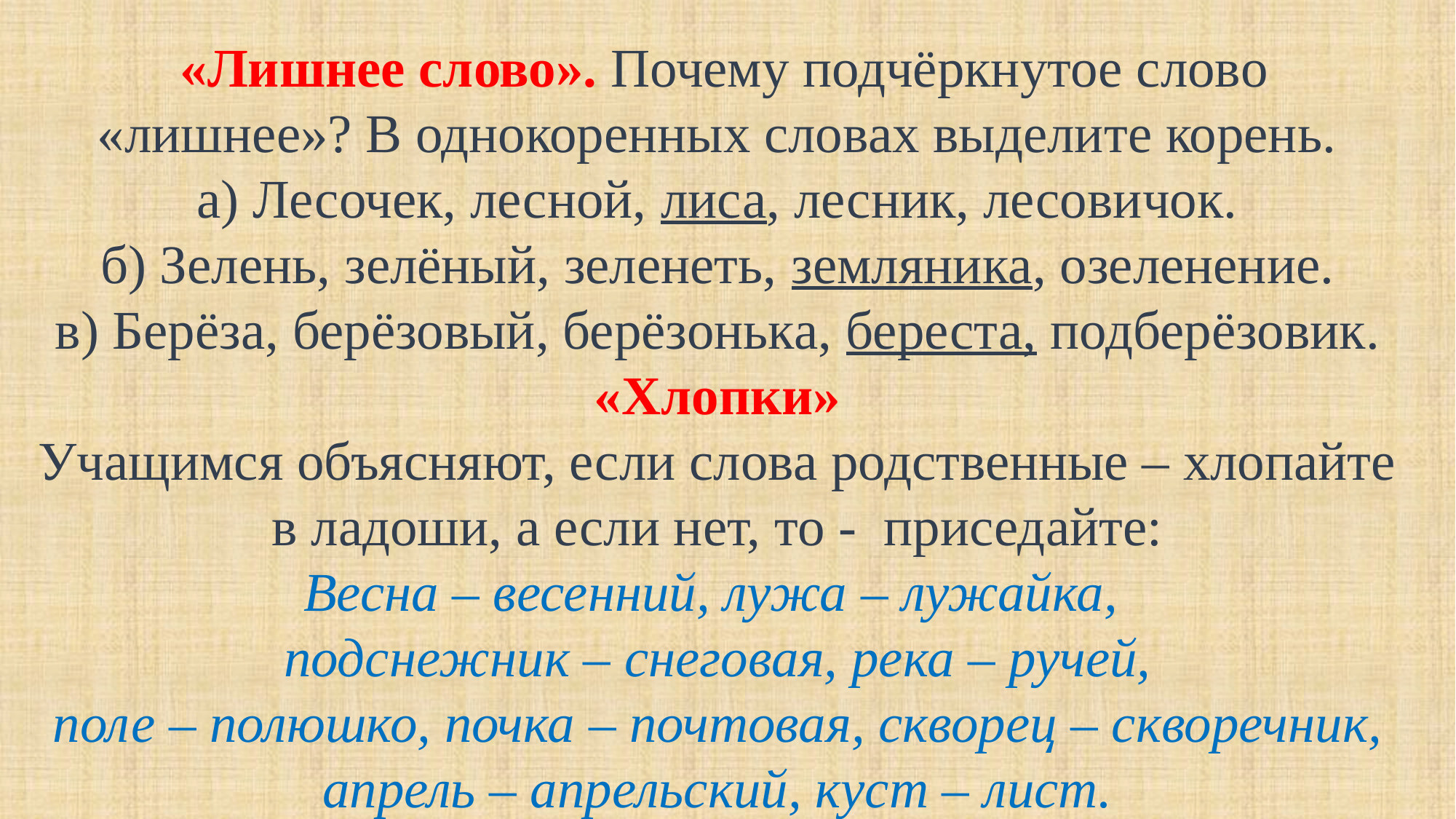

«Лишнее слово». Почему подчёркнутое слово «лишнее»? В однокоренных словах выделите корень.
а) Лесочек, лесной, лиса, лесник, лесовичок.
б) Зелень, зелёный, зеленеть, земляника, озеленение.
в) Берёза, берёзовый, берёзонька, береста, подберёзовик.
«Хлопки»
Учащимся объясняют, если слова родственные – хлопайте в ладоши, а если нет, то -  приседайте:
Весна – весенний, лужа – лужайка,
подснежник – снеговая, река – ручей,
поле – полюшко, почка – почтовая, скворец – скворечник, апрель – апрельский, куст – лист.